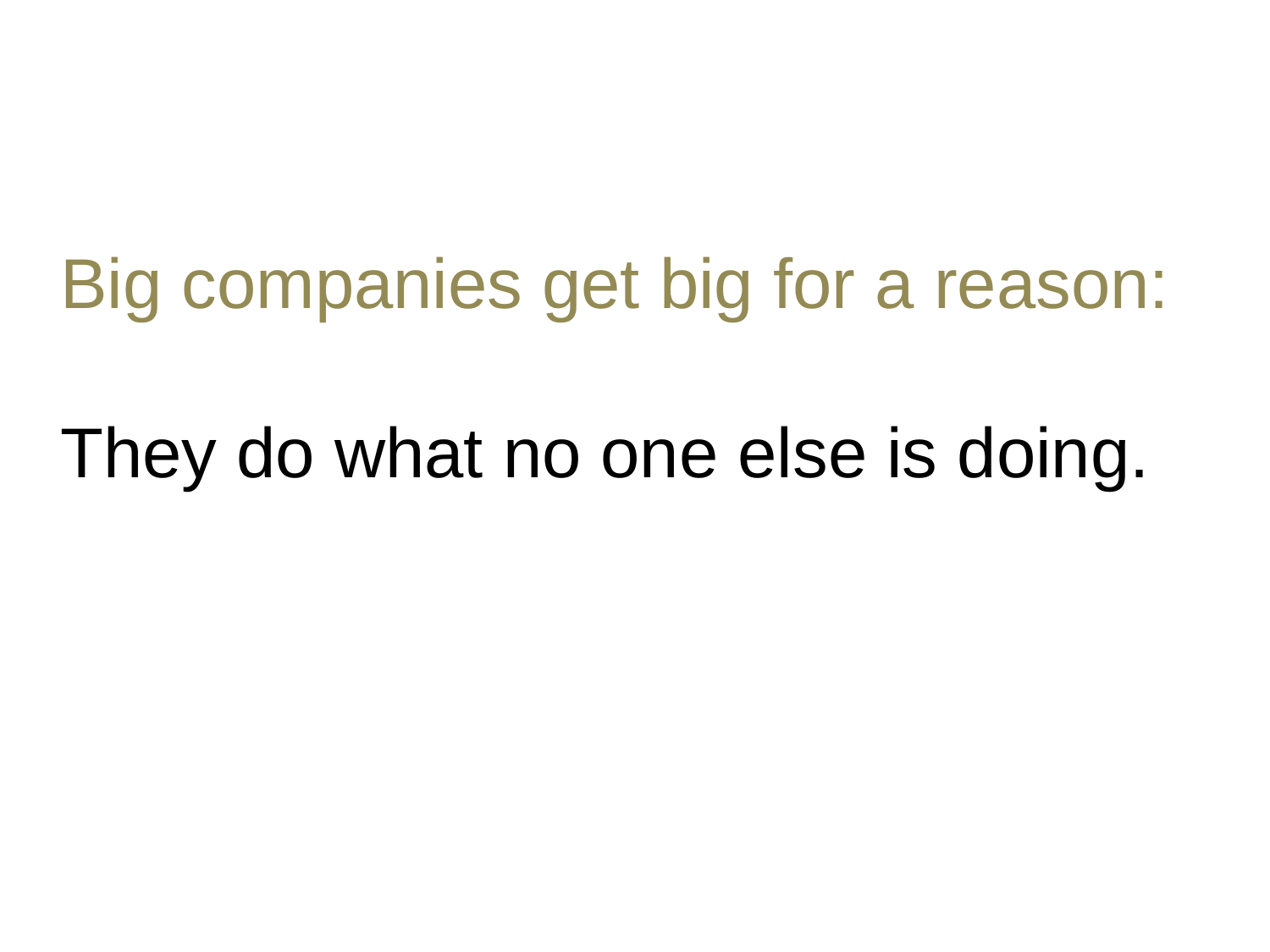

Big companies get big for a reason:
They do what no one else is doing.